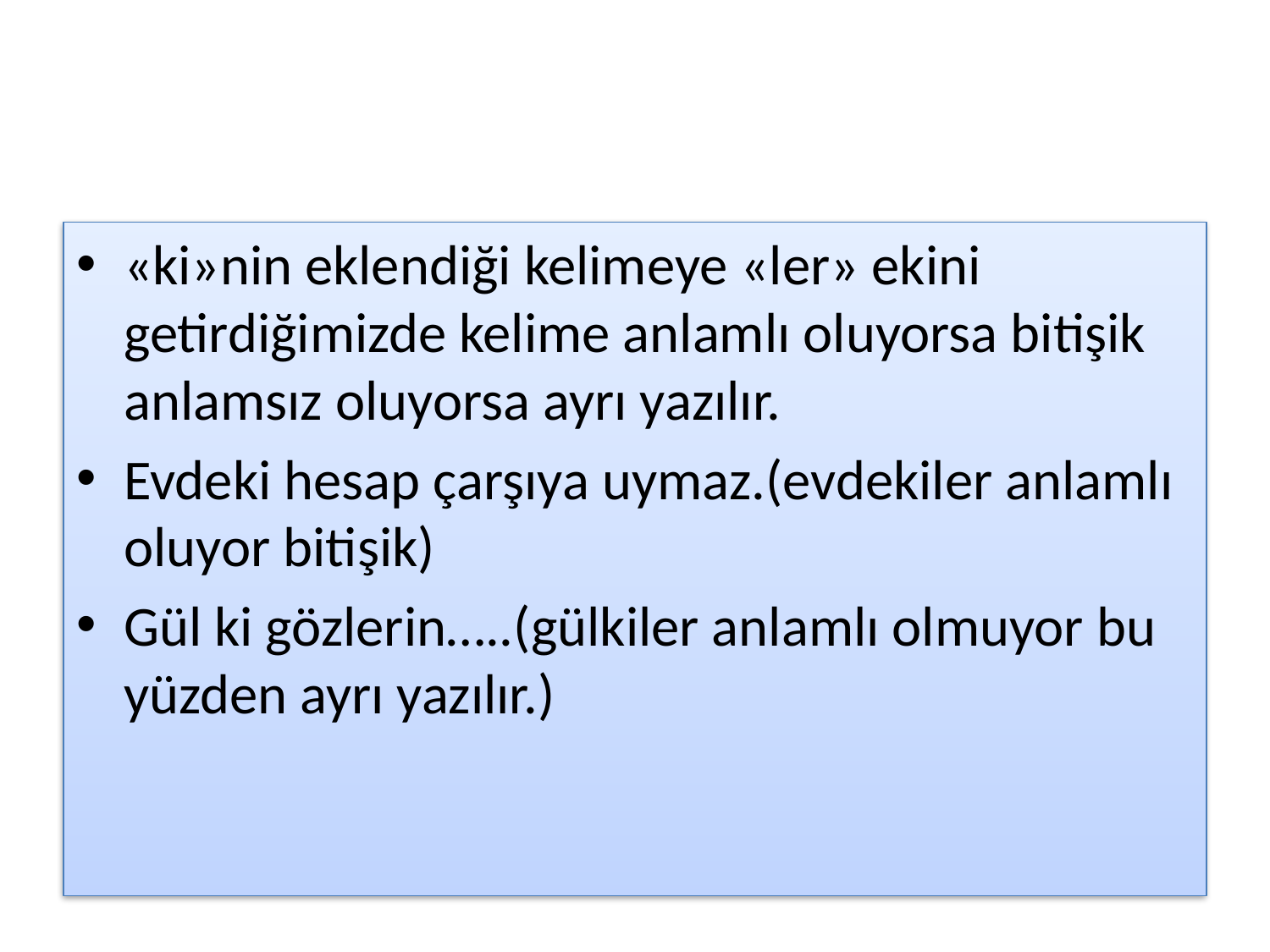

#
«ki»nin eklendiği kelimeye «ler» ekini getirdiğimizde kelime anlamlı oluyorsa bitişik anlamsız oluyorsa ayrı yazılır.
Evdeki hesap çarşıya uymaz.(evdekiler anlamlı oluyor bitişik)
Gül ki gözlerin…..(gülkiler anlamlı olmuyor bu yüzden ayrı yazılır.)